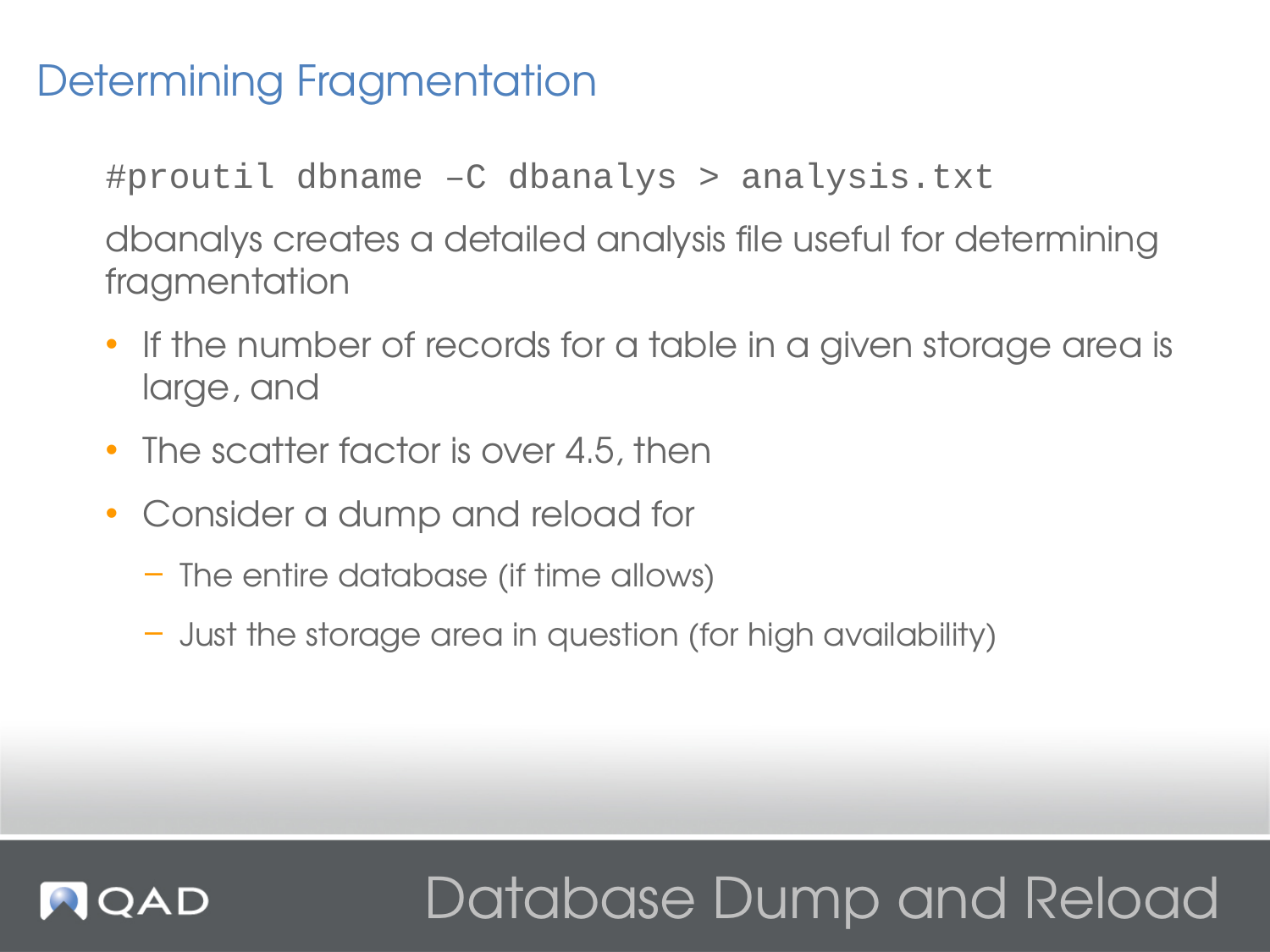

Determining Fragmentation
#proutil dbname –C dbanalys > analysis.txt
dbanalys creates a detailed analysis file useful for determining fragmentation
If the number of records for a table in a given storage area is large, and
The scatter factor is over 4.5, then
Consider a dump and reload for
The entire database (if time allows)
Just the storage area in question (for high availability)

# Database Dump and Reload